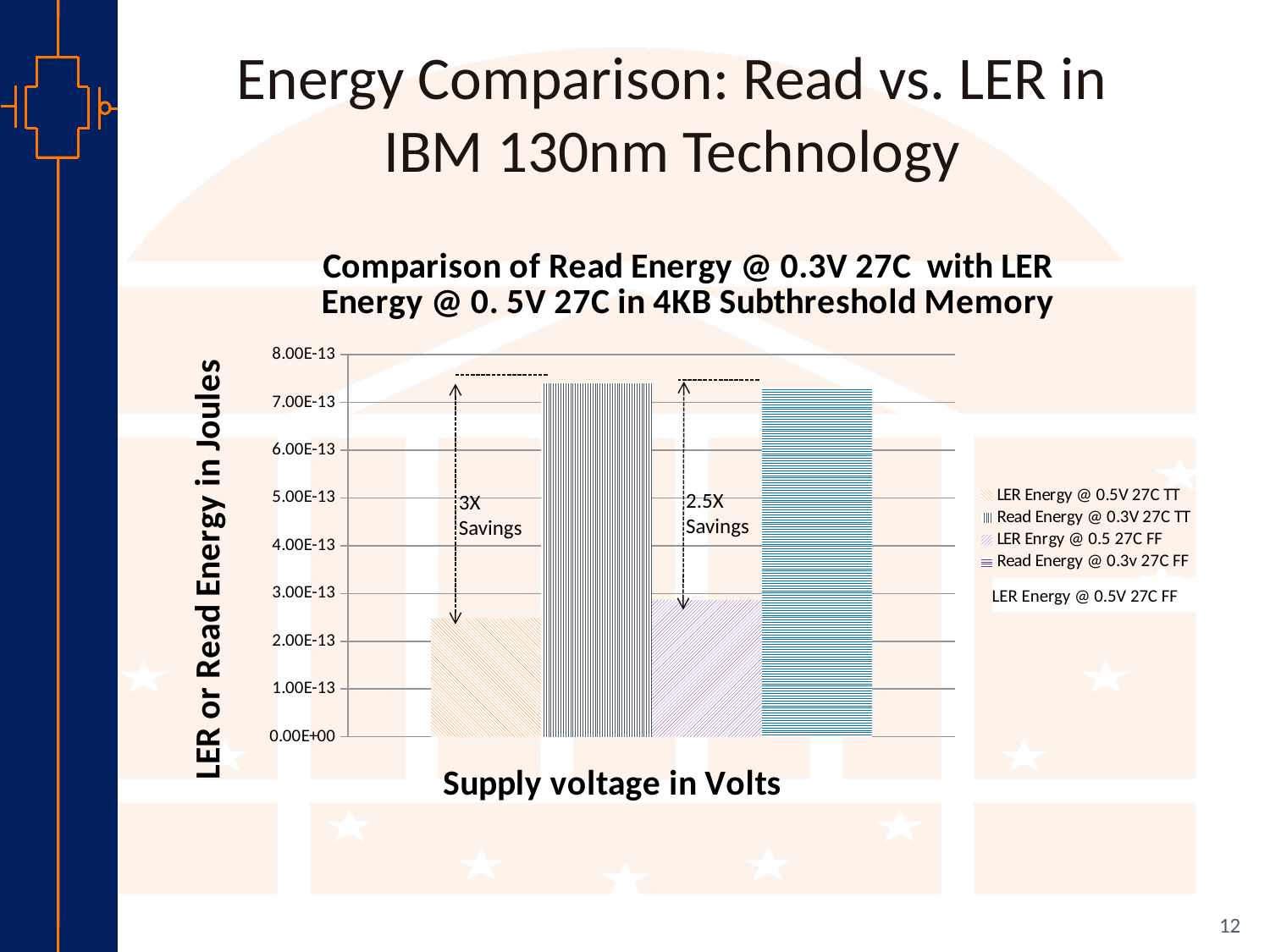

# Energy Comparison: Read vs. LER in IBM 130nm Technology

### Chart: Comparison of Read Energy @ 0.3V 27C  with LER Energy @ 0. 5V 27C in 4KB Subthreshold Memory

| Category |  |  |  |  |
|---|---|---|---|---|
2.5X Savings
3X
Savings

LER Energy @ 0.5V 27C FF
12